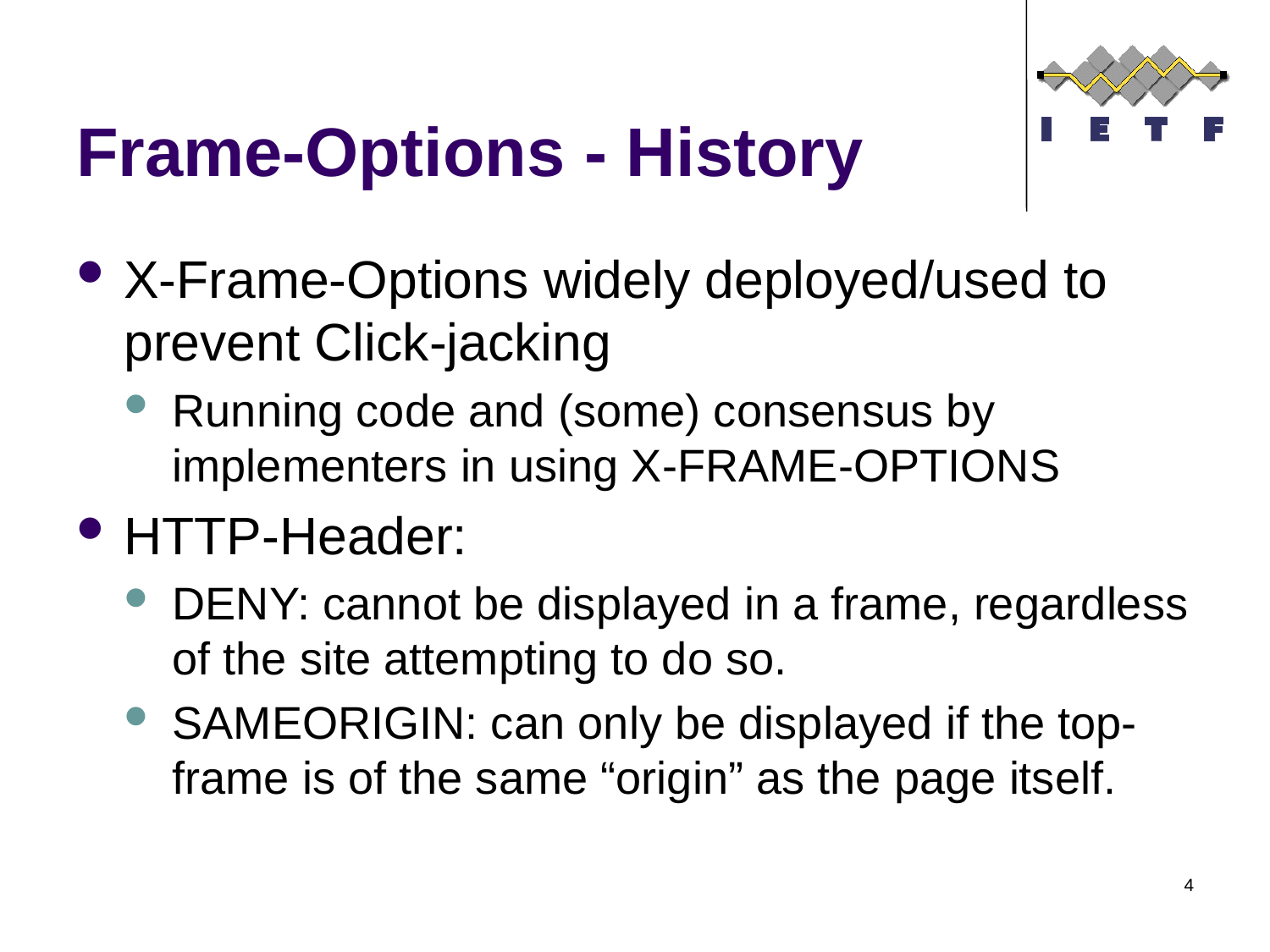

# Frame-Options - History
X-Frame-Options widely deployed/used to prevent Click-jacking
Running code and (some) consensus by implementers in using X-FRAME-OPTIONS
HTTP-Header:
DENY: cannot be displayed in a frame, regardless of the site attempting to do so.
SAMEORIGIN: can only be displayed if the top-frame is of the same “origin” as the page itself.
4